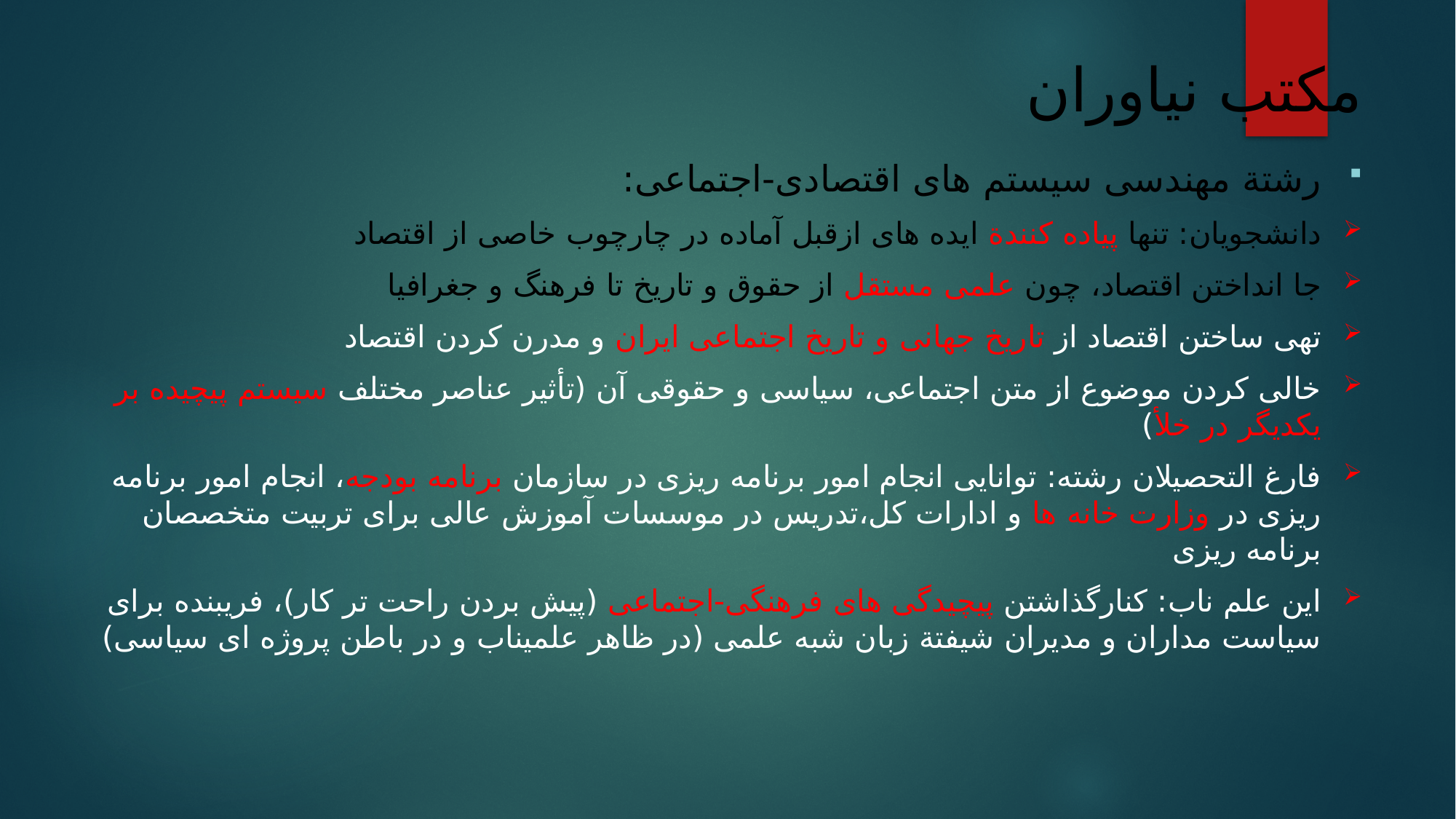

مکتب نیاوران
رشتة مهندسی سیستم های اقتصادی-اجتماعی:
دانشجویان: تنها پیاده کنندة ایده های ازقبل آماده در چارچوب خاصی از اقتصاد
جا انداختن اقتصاد، چون علمی مستقل از حقوق و تاریخ تا فرهنگ و جغرافیا
تهی ساختن اقتصاد از تاریخ جهانی و تاریخ اجتماعی ایران و مدرن کردن اقتصاد
خالی کردن موضوع از متن اجتماعی، سیاسی و حقوقی آن (تأثیر عناصر مختلف سیستم پیچیده بر یکدیگر در خلأ)
فارغ التحصیلان رشته: توانایی انجام امور برنامه ریزی در سازمان برنامه بودجه، انجام امور برنامه ریزی در وزارت خانه ها و ادارات کل،تدریس در موسسات آموزش عالی برای تربیت متخصصان برنامه ریزی
این علم ناب: کنارگذاشتن پیچیدگی های فرهنگی-اجتماعی (پیش بردن راحت تر کار)، فریبنده برای سیاست مداران و مدیران شیفتة زبان شبه علمی (در ظاهر علمیناب و در باطن پروژه ای سیاسی)